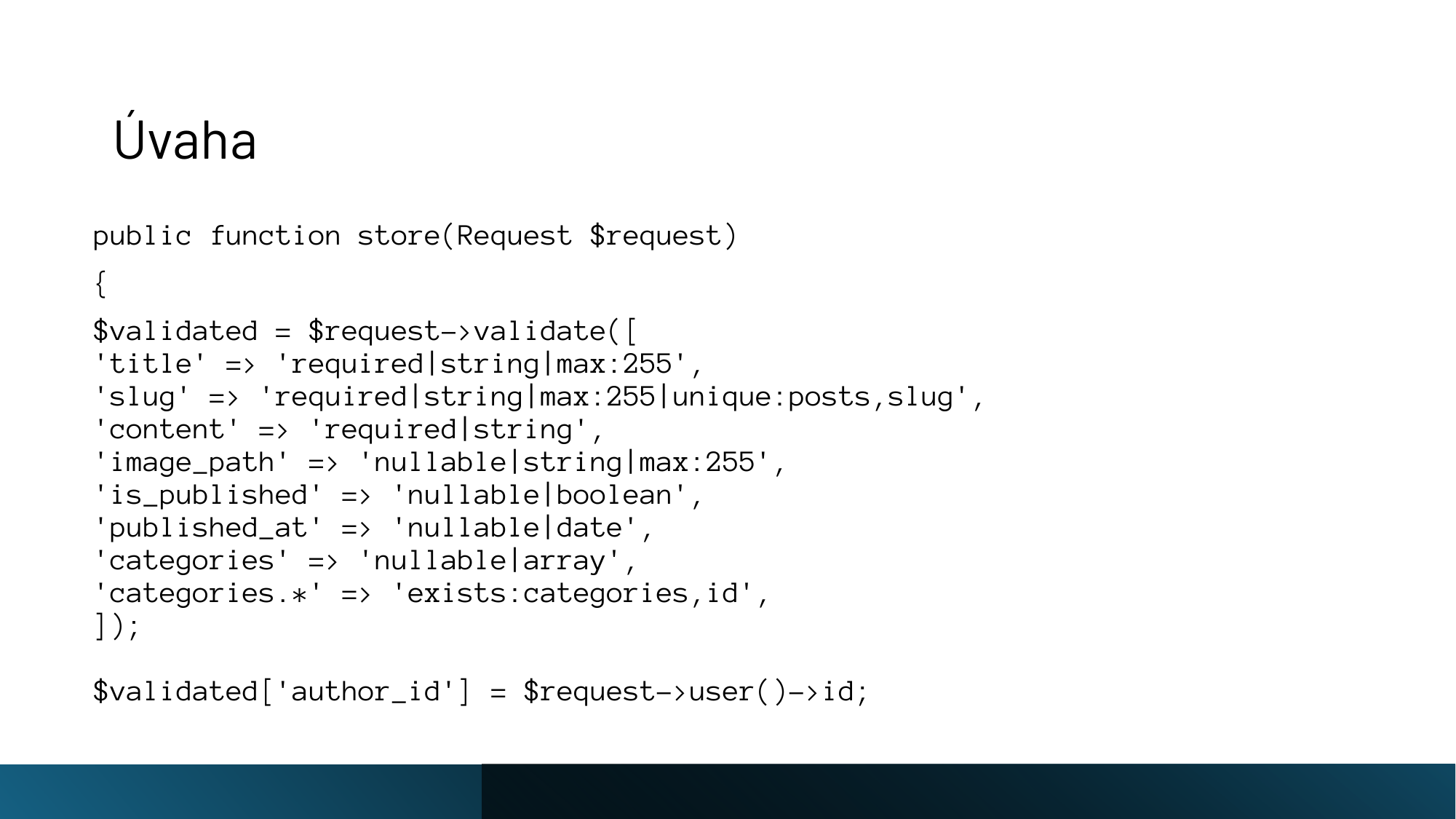

# Úvaha

public function store(Request $request)
{
$validated = $request->validate([
'title' => 'required|string|max:255',
'slug' => 'required|string|max:255|unique:posts,slug',
'content' => 'required|string',
'image_path' => 'nullable|string|max:255',
'is_published' => 'nullable|boolean',
'published_at' => 'nullable|date',
'categories' => 'nullable|array',
'categories.*' => 'exists:categories,id',
]);
$validated['author_id'] = $request->user()->id;